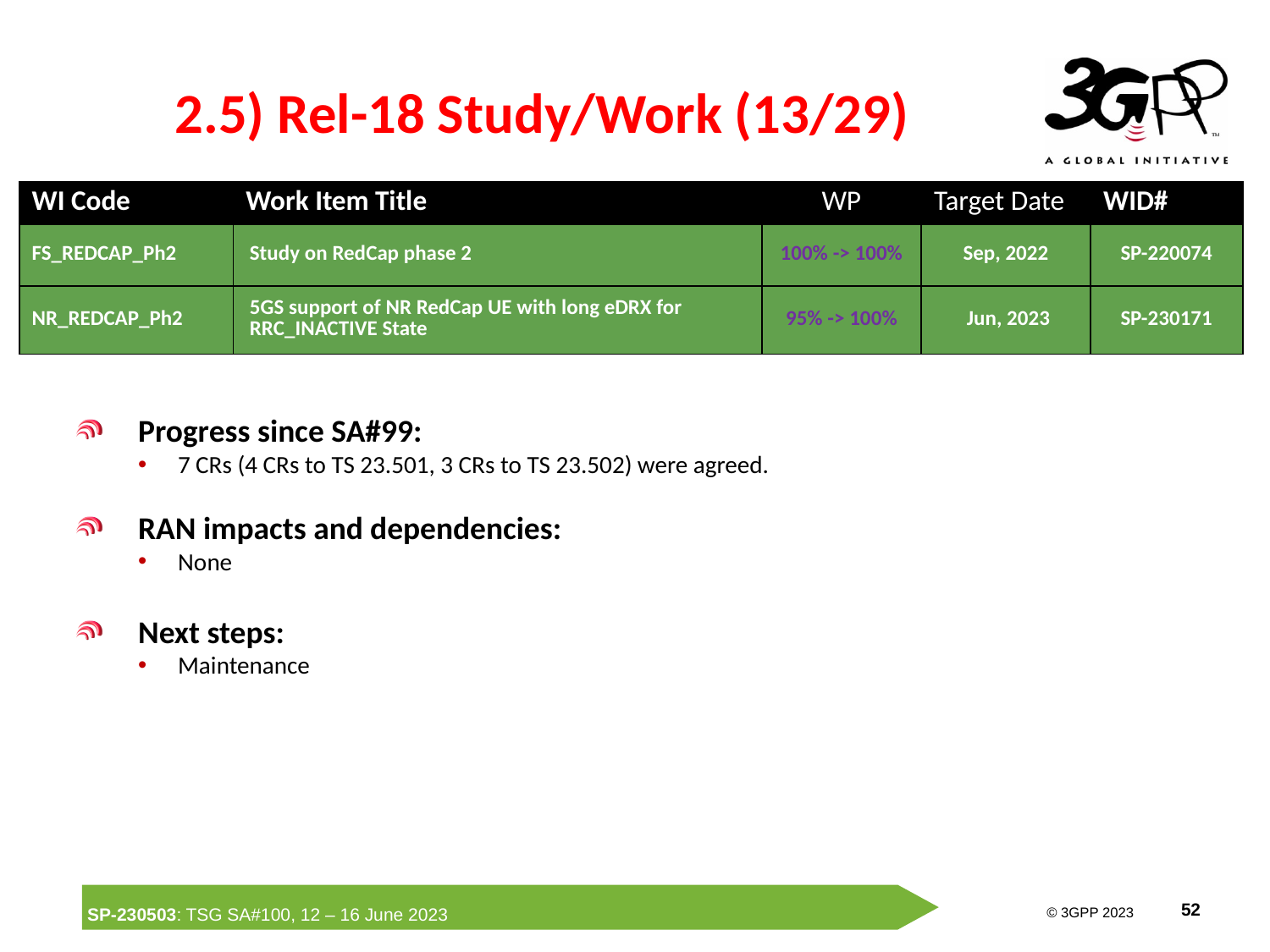

# 2.5) Rel-18 Study/Work (13/29)
| WI Code | Work Item Title | WP | Target Date | WID# |
| --- | --- | --- | --- | --- |
| FS\_REDCAP\_Ph2 | Study on RedCap phase 2 | 100% -> 100% | Sep, 2022 | SP-220074 |
| NR\_REDCAP\_Ph2 | 5GS support of NR RedCap UE with long eDRX for RRC\_INACTIVE State | 95% -> 100% | Jun, 2023 | SP-230171 |
Progress since SA#99:
7 CRs (4 CRs to TS 23.501, 3 CRs to TS 23.502) were agreed.

RAN impacts and dependencies:
None

Next steps:
Maintenance